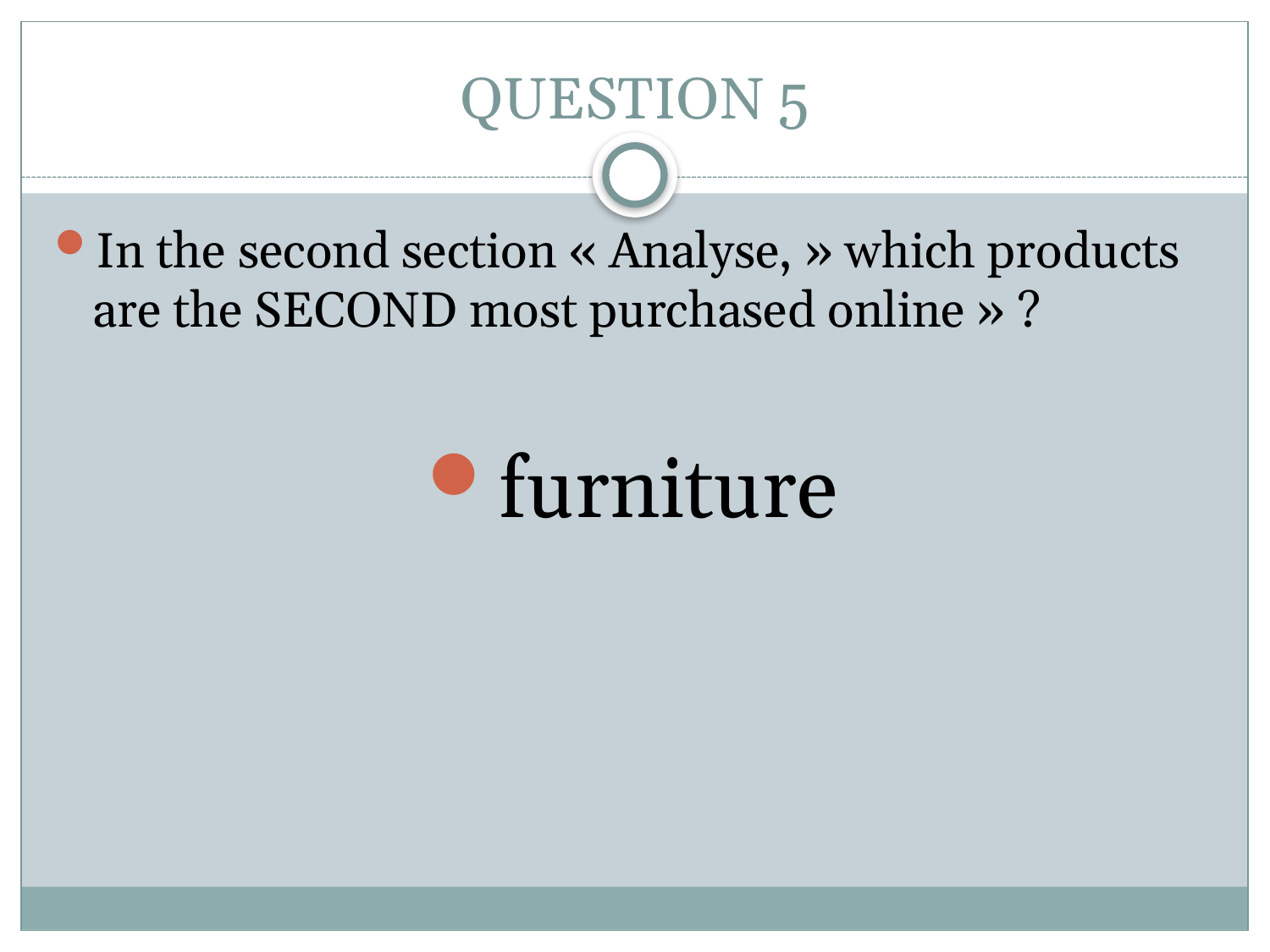

# QUESTION 5
In the second section « Analyse, » which products are the SECOND most purchased online » ?

furniture